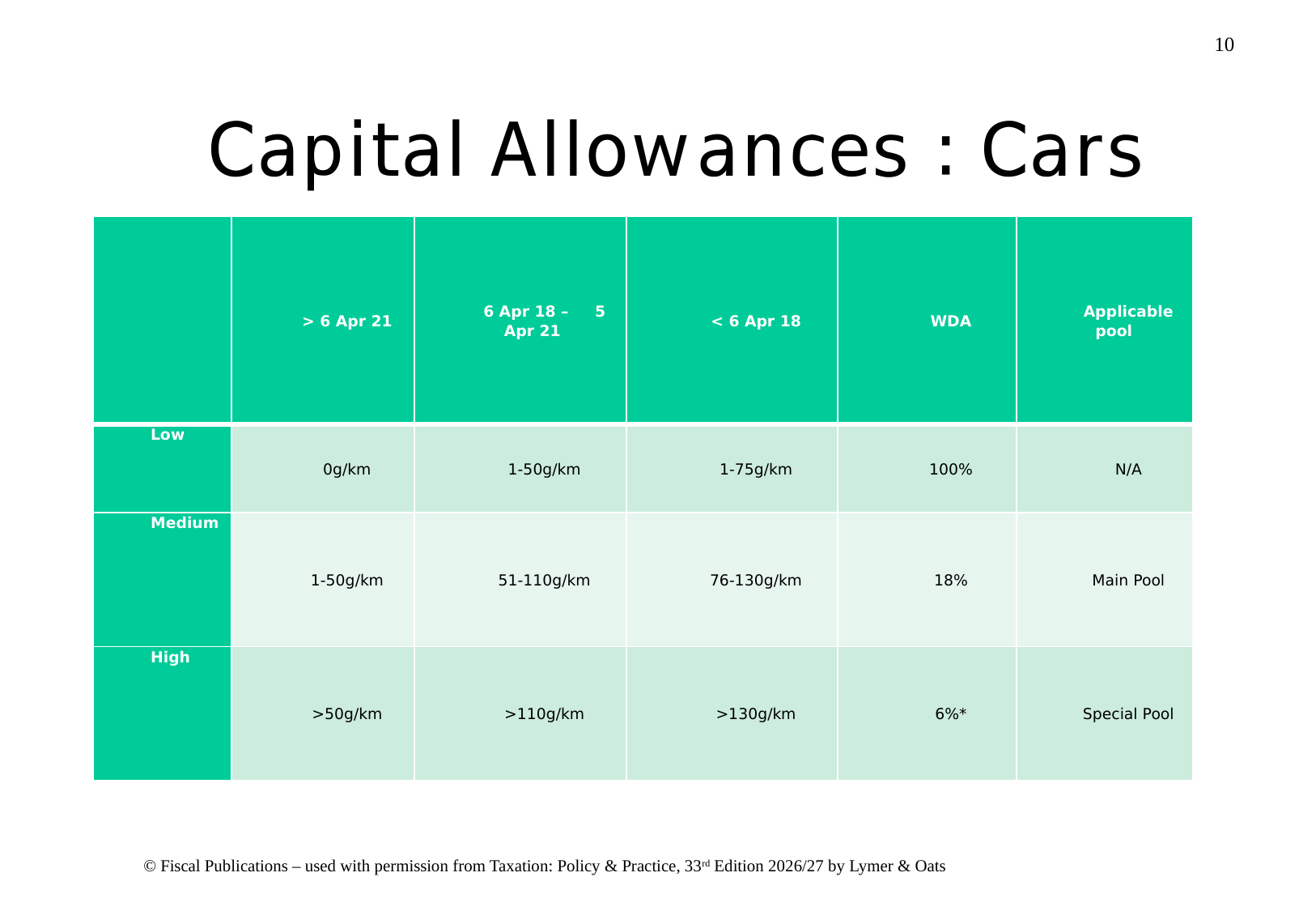

Capital Allowances : Cars
|  | > 6 Apr 21 | 6 Apr 18 – 5 Apr 21 | < 6 Apr 18 | WDA | Applicable pool |
| --- | --- | --- | --- | --- | --- |
| Low | 0g/km | 1-50g/km | 1-75g/km | 100% | N/A |
| Medium | 1-50g/km | 51-110g/km | 76-130g/km | 18% | Main Pool |
| High | >50g/km | >110g/km | >130g/km | 6%\* | Special Pool |